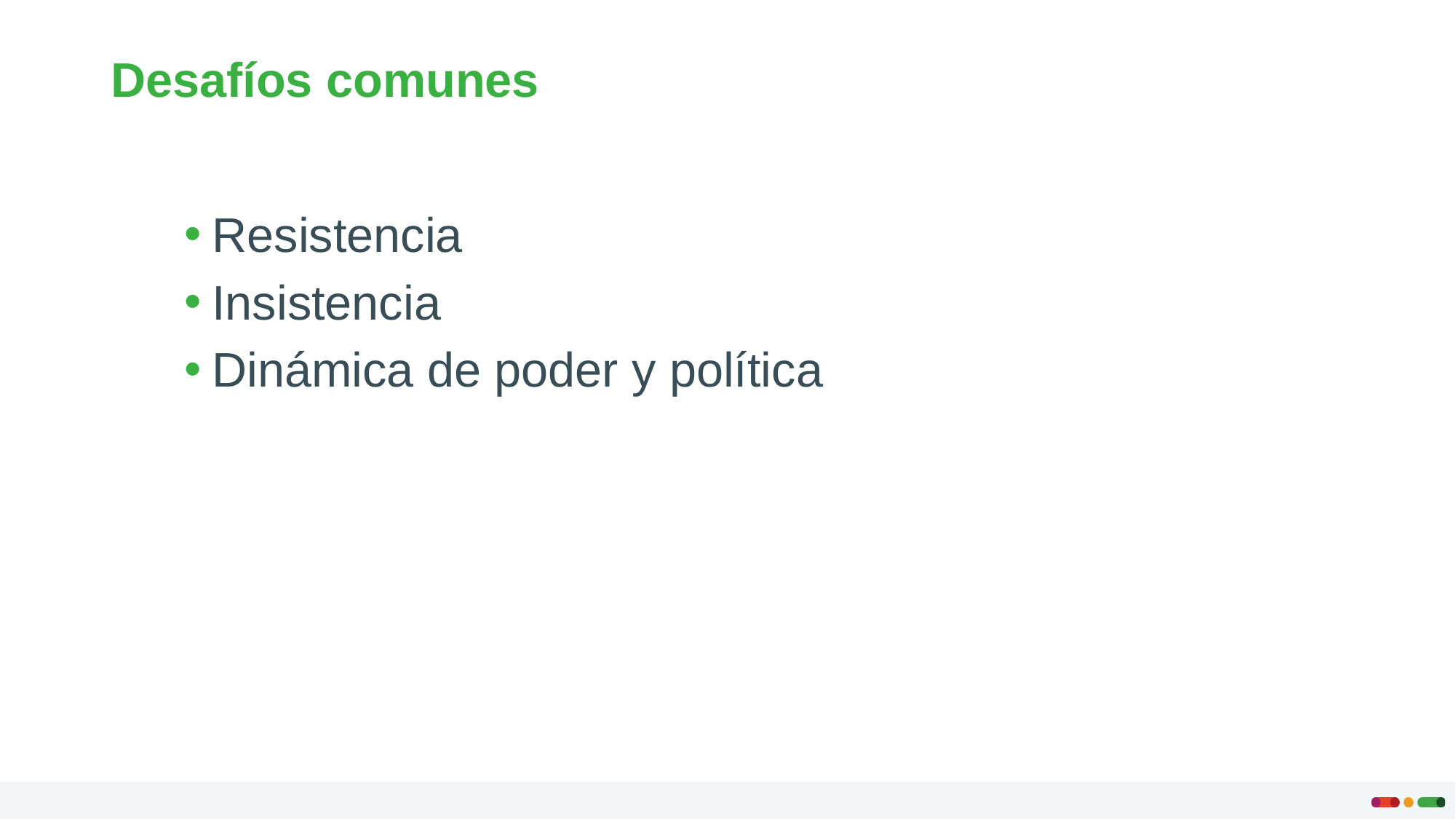

# Desafíos comunes
Resistencia
Insistencia
Dinámica de poder y política